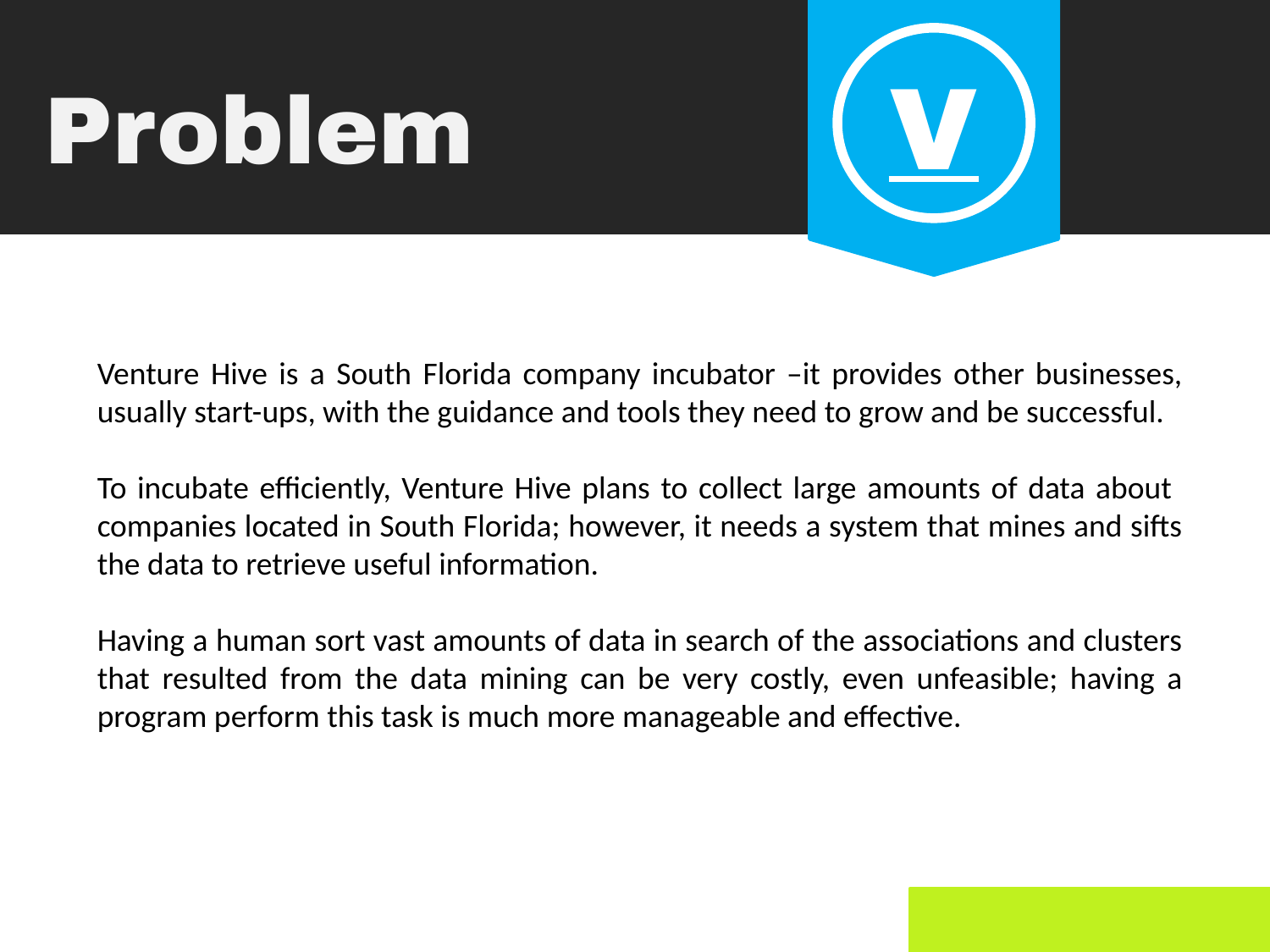

V
Problem
Venture Hive is a South Florida company incubator –it provides other businesses, usually start-ups, with the guidance and tools they need to grow and be successful.

To incubate efficiently, Venture Hive plans to collect large amounts of data about  companies located in South Florida; however, it needs a system that mines and sifts the data to retrieve useful information.

Having a human sort vast amounts of data in search of the associations and clusters that resulted from the data mining can be very costly, even unfeasible; having a program perform this task is much more manageable and effective.